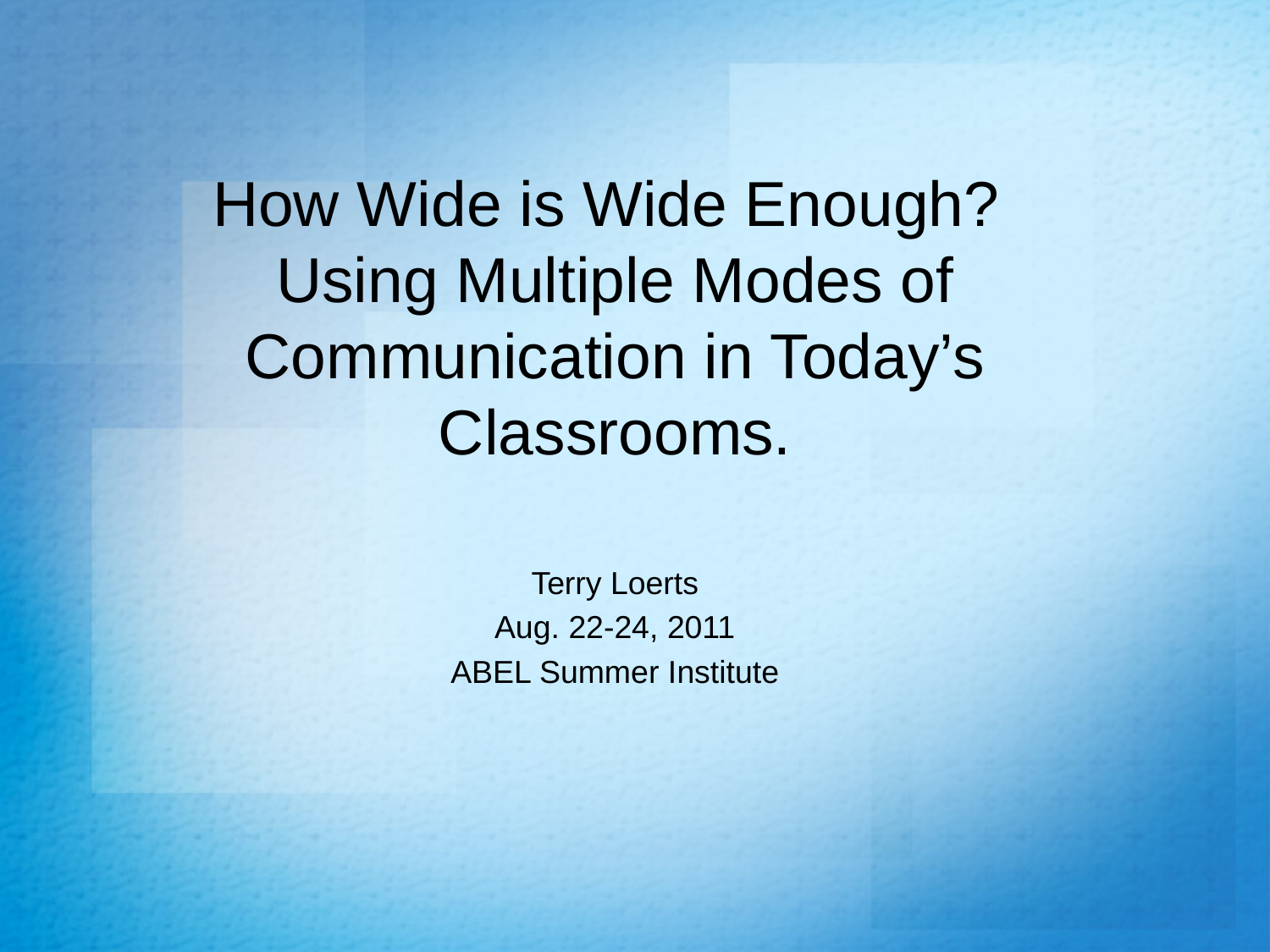

#
How Wide is Wide Enough?  Using Multiple Modes of Communication in Today’s Classrooms.

Terry Loerts
Aug. 22-24, 2011
ABEL Summer Institute